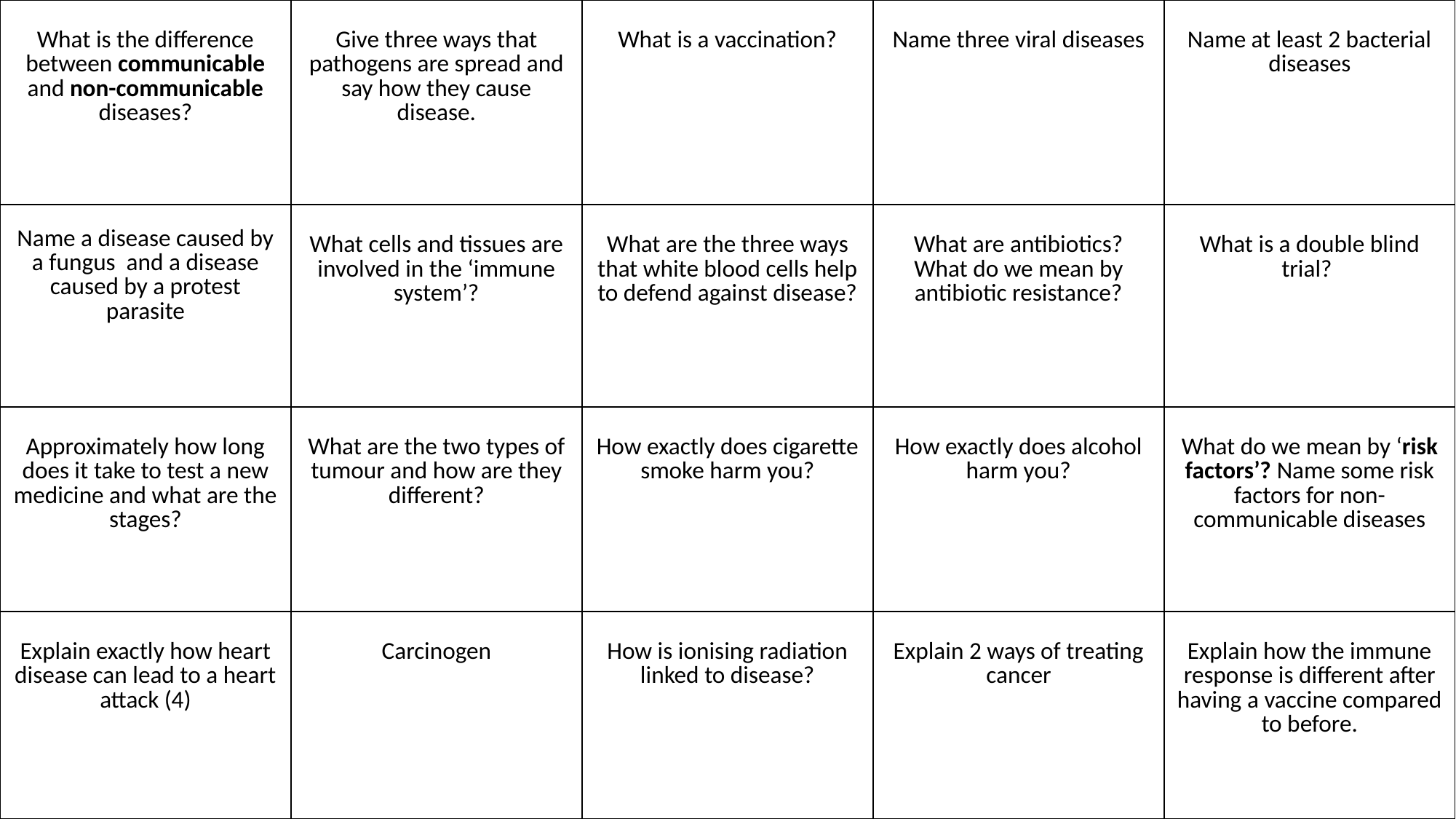

| What is the difference between communicable and non-communicable diseases? | Give three ways that pathogens are spread and say how they cause disease. | What is a vaccination? | Name three viral diseases | Name at least 2 bacterial diseases |
| --- | --- | --- | --- | --- |
| Name a disease caused by a fungus and a disease caused by a protest parasite | What cells and tissues are involved in the ‘immune system’? | What are the three ways that white blood cells help to defend against disease? | What are antibiotics? What do we mean by antibiotic resistance? | What is a double blind trial? |
| Approximately how long does it take to test a new medicine and what are the stages? | What are the two types of tumour and how are they different? | How exactly does cigarette smoke harm you? | How exactly does alcohol harm you? | What do we mean by ‘risk factors’? Name some risk factors for non-communicable diseases |
| Explain exactly how heart disease can lead to a heart attack (4) | Carcinogen | How is ionising radiation linked to disease? | Explain 2 ways of treating cancer | Explain how the immune response is different after having a vaccine compared to before. |